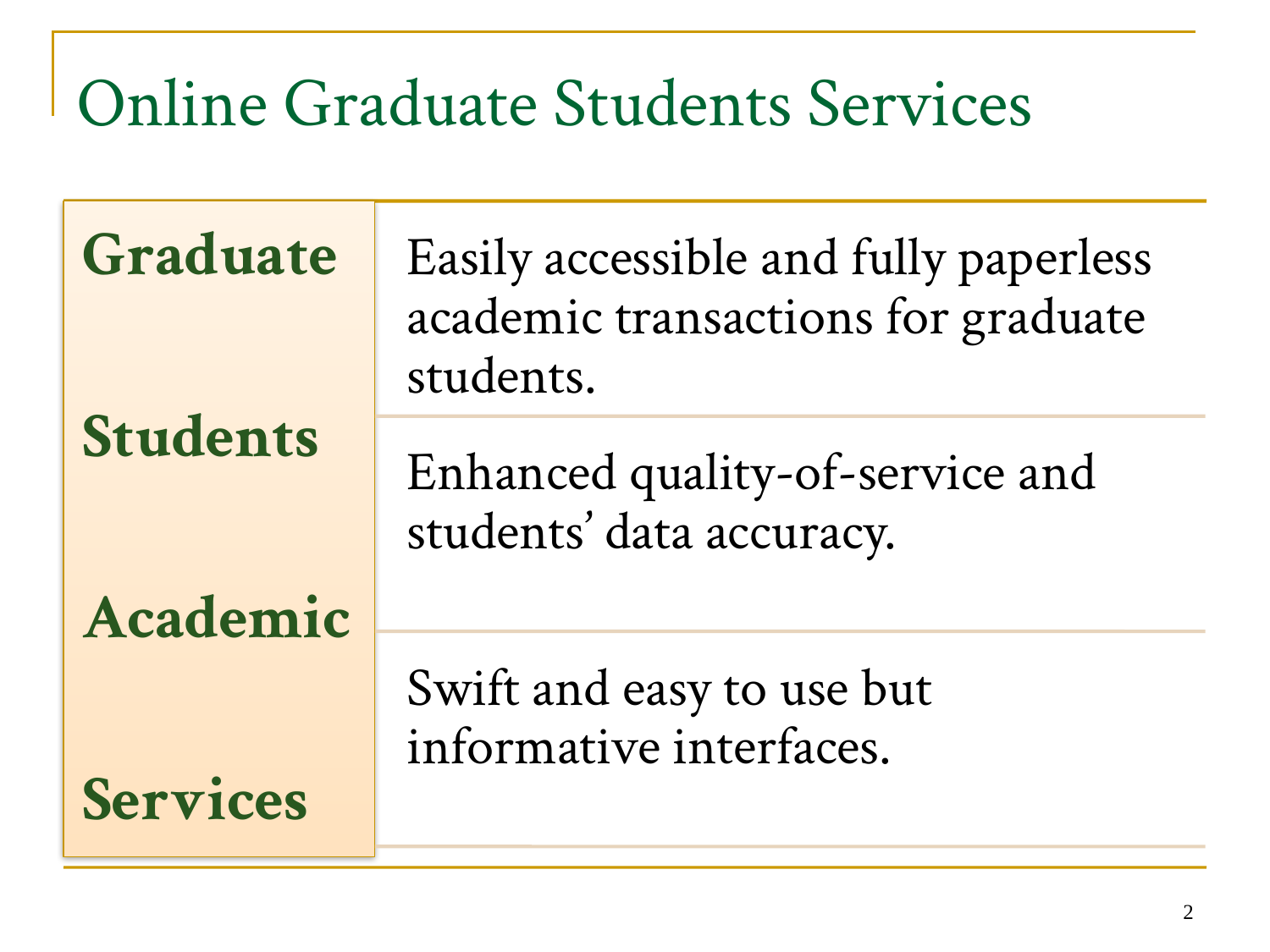

# Online Graduate Students Services
Graduate

Students

Academic

Services
Easily accessible and fully paperless academic transactions for graduate students.
Enhanced quality-of-service and students’ data accuracy.
Swift and easy to use but informative interfaces.
2